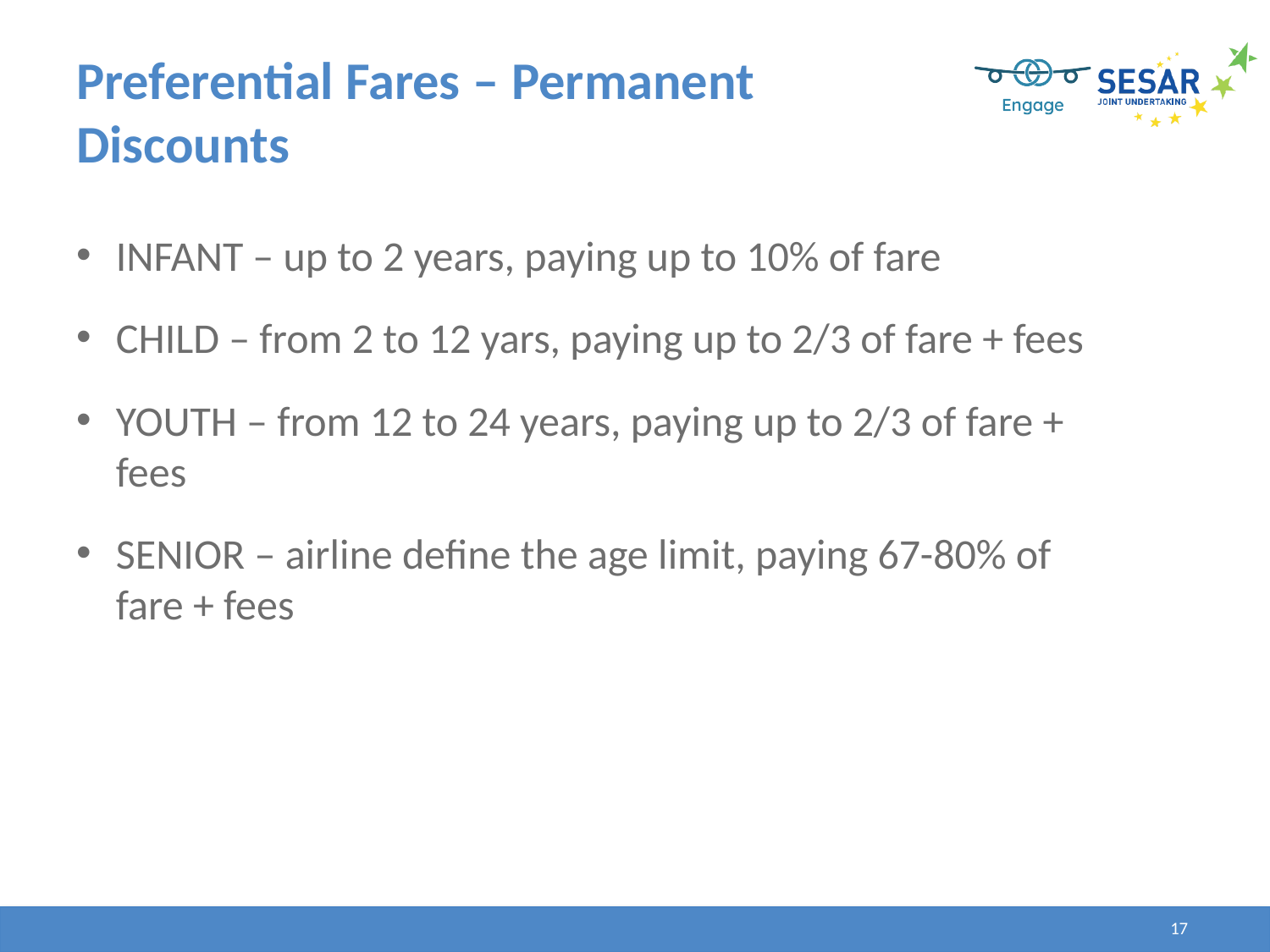

# Preferential Fares – Permanent Discounts
INFANT – up to 2 years, paying up to 10% of fare
CHILD – from 2 to 12 yars, paying up to 2/3 of fare + fees
YOUTH – from 12 to 24 years, paying up to 2/3 of fare + fees
SENIOR – airline define the age limit, paying 67-80% of fare + fees
17